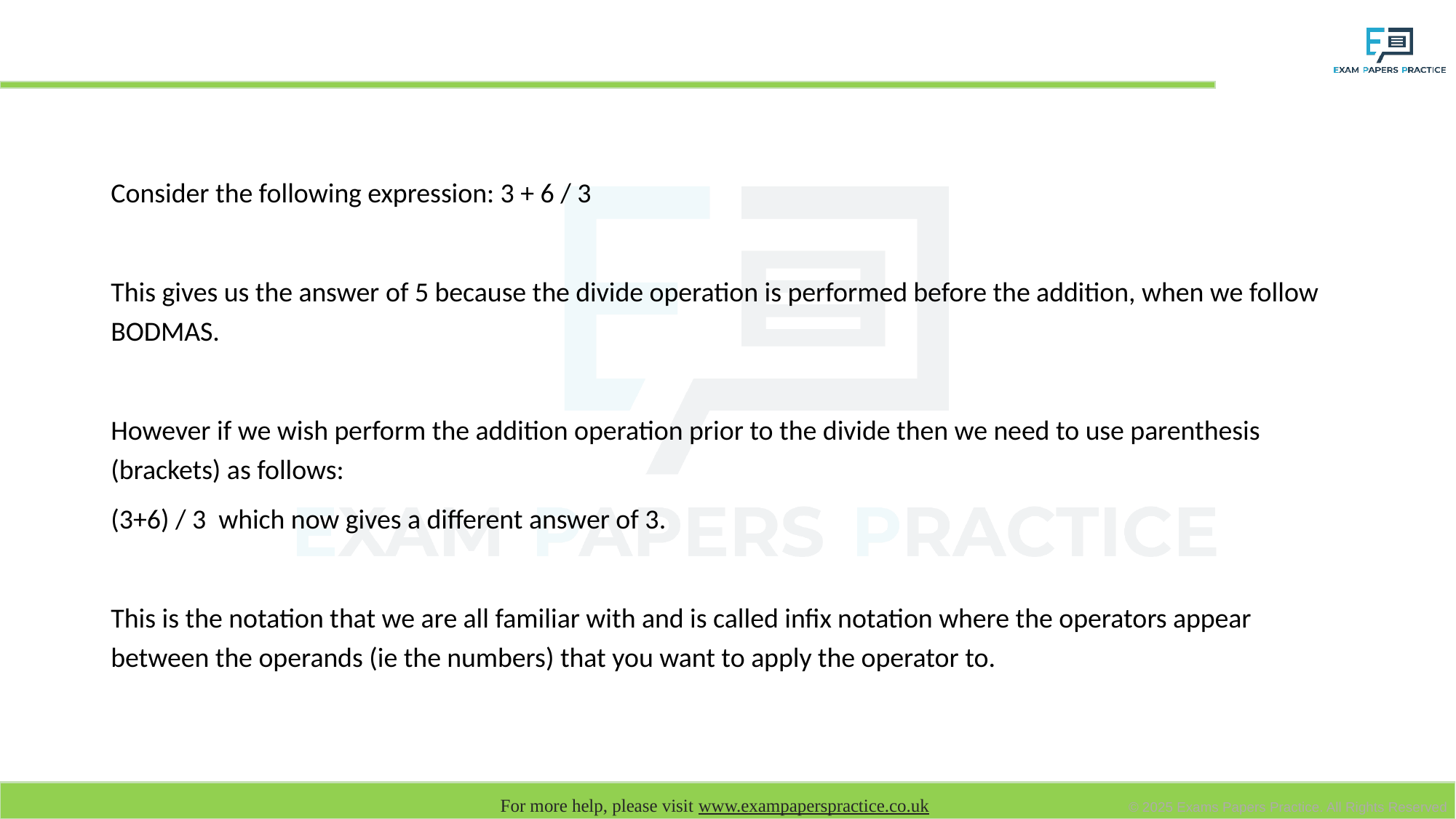

# Infix notation
Consider the following expression: 3 + 6 / 3

This gives us the answer of 5 because the divide operation is performed before the addition, when we follow BODMAS.

However if we wish perform the addition operation prior to the divide then we need to use parenthesis (brackets) as follows:
(3+6) / 3  which now gives a different answer of 3.

This is the notation that we are all familiar with and is called infix notation where the operators appear between the operands (ie the numbers) that you want to apply the operator to.